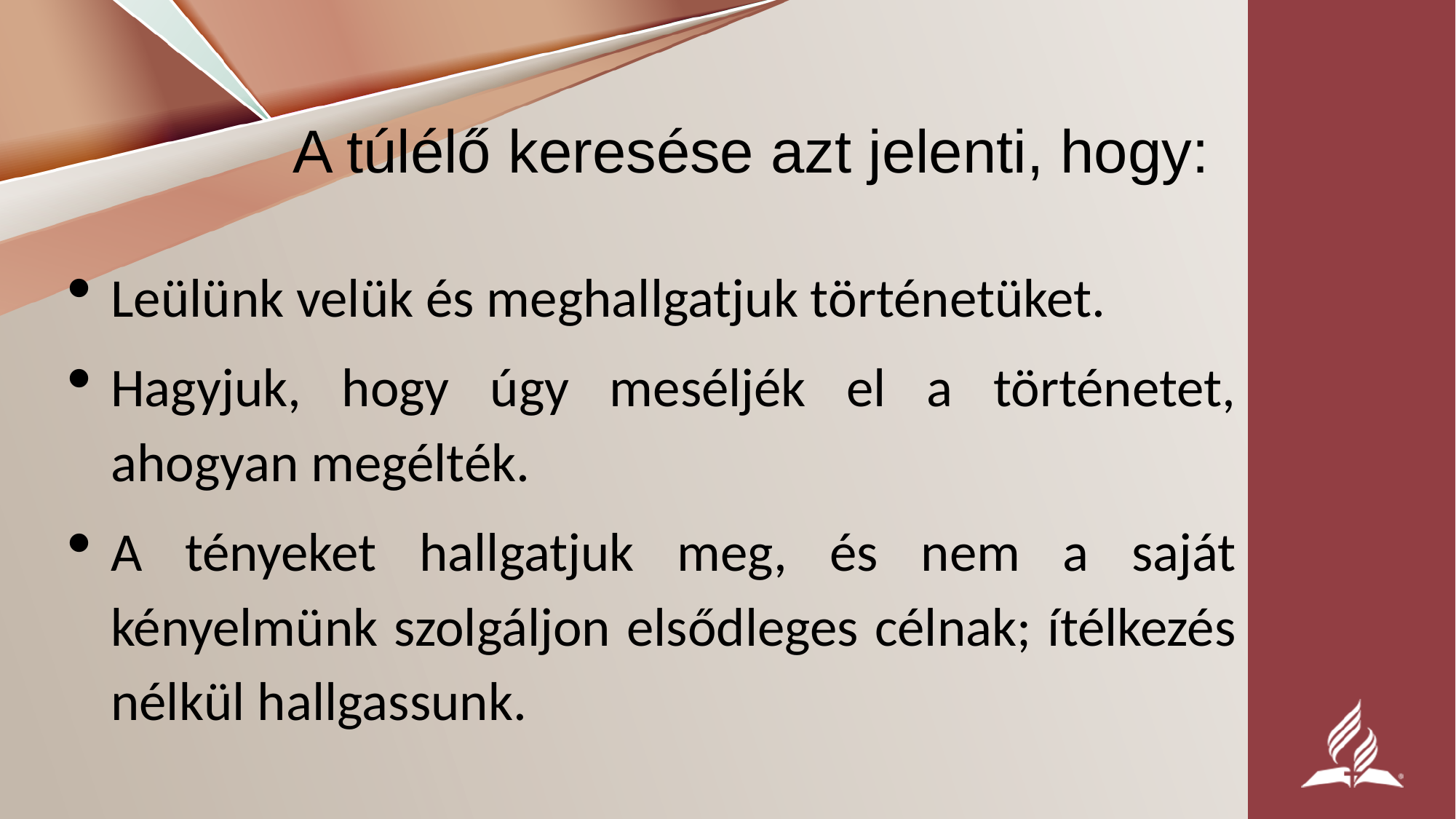

# A túlélő keresése azt jelenti, hogy:
Leülünk velük és meghallgatjuk történetüket.
Hagyjuk, hogy úgy meséljék el a történetet, ahogyan megélték.
A tényeket hallgatjuk meg, és nem a saját kényelmünk szolgáljon elsődleges célnak; ítélkezés nélkül hallgassunk.